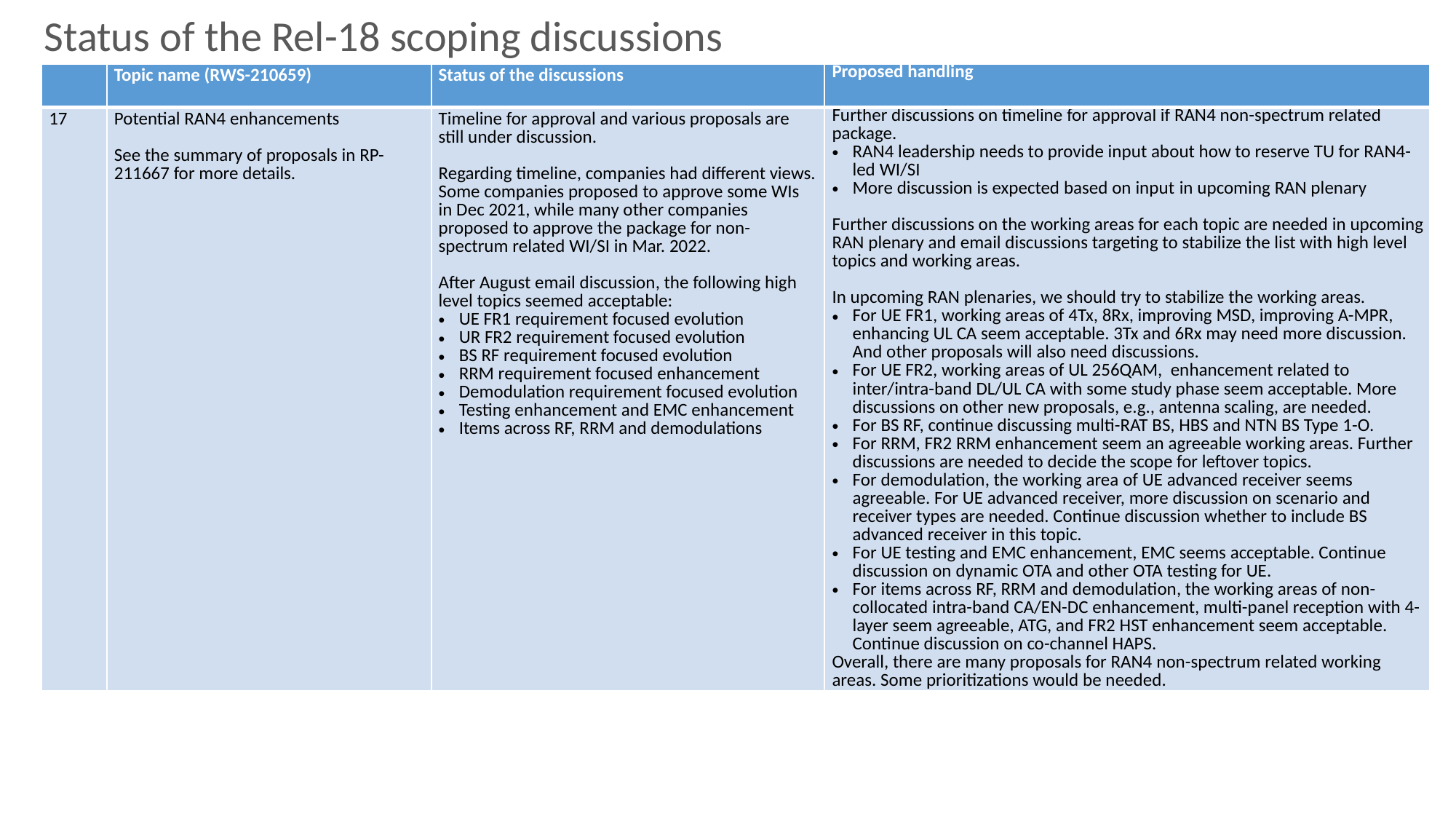

Status of the Rel-18 scoping discussions
#
|  | Topic name (RWS-210659) | Status of the discussions | Proposed handling |
| --- | --- | --- | --- |
| 17 | Potential RAN4 enhancements See the summary of proposals in RP-211667 for more details. | Timeline for approval and various proposals are still under discussion. Regarding timeline, companies had different views. Some companies proposed to approve some WIs in Dec 2021, while many other companies proposed to approve the package for non-spectrum related WI/SI in Mar. 2022. After August email discussion, the following high level topics seemed acceptable: UE FR1 requirement focused evolution UR FR2 requirement focused evolution BS RF requirement focused evolution RRM requirement focused enhancement Demodulation requirement focused evolution Testing enhancement and EMC enhancement Items across RF, RRM and demodulations | Further discussions on timeline for approval if RAN4 non-spectrum related package. RAN4 leadership needs to provide input about how to reserve TU for RAN4-led WI/SI More discussion is expected based on input in upcoming RAN plenary Further discussions on the working areas for each topic are needed in upcoming RAN plenary and email discussions targeting to stabilize the list with high level topics and working areas. In upcoming RAN plenaries, we should try to stabilize the working areas. For UE FR1, working areas of 4Tx, 8Rx, improving MSD, improving A-MPR, enhancing UL CA seem acceptable. 3Tx and 6Rx may need more discussion. And other proposals will also need discussions. For UE FR2, working areas of UL 256QAM, enhancement related to inter/intra-band DL/UL CA with some study phase seem acceptable. More discussions on other new proposals, e.g., antenna scaling, are needed. For BS RF, continue discussing multi-RAT BS, HBS and NTN BS Type 1-O. For RRM, FR2 RRM enhancement seem an agreeable working areas. Further discussions are needed to decide the scope for leftover topics. For demodulation, the working area of UE advanced receiver seems agreeable. For UE advanced receiver, more discussion on scenario and receiver types are needed. Continue discussion whether to include BS advanced receiver in this topic. For UE testing and EMC enhancement, EMC seems acceptable. Continue discussion on dynamic OTA and other OTA testing for UE. For items across RF, RRM and demodulation, the working areas of non-collocated intra-band CA/EN-DC enhancement, multi-panel reception with 4-layer seem agreeable, ATG, and FR2 HST enhancement seem acceptable. Continue discussion on co-channel HAPS. Overall, there are many proposals for RAN4 non-spectrum related working areas. Some prioritizations would be needed. |